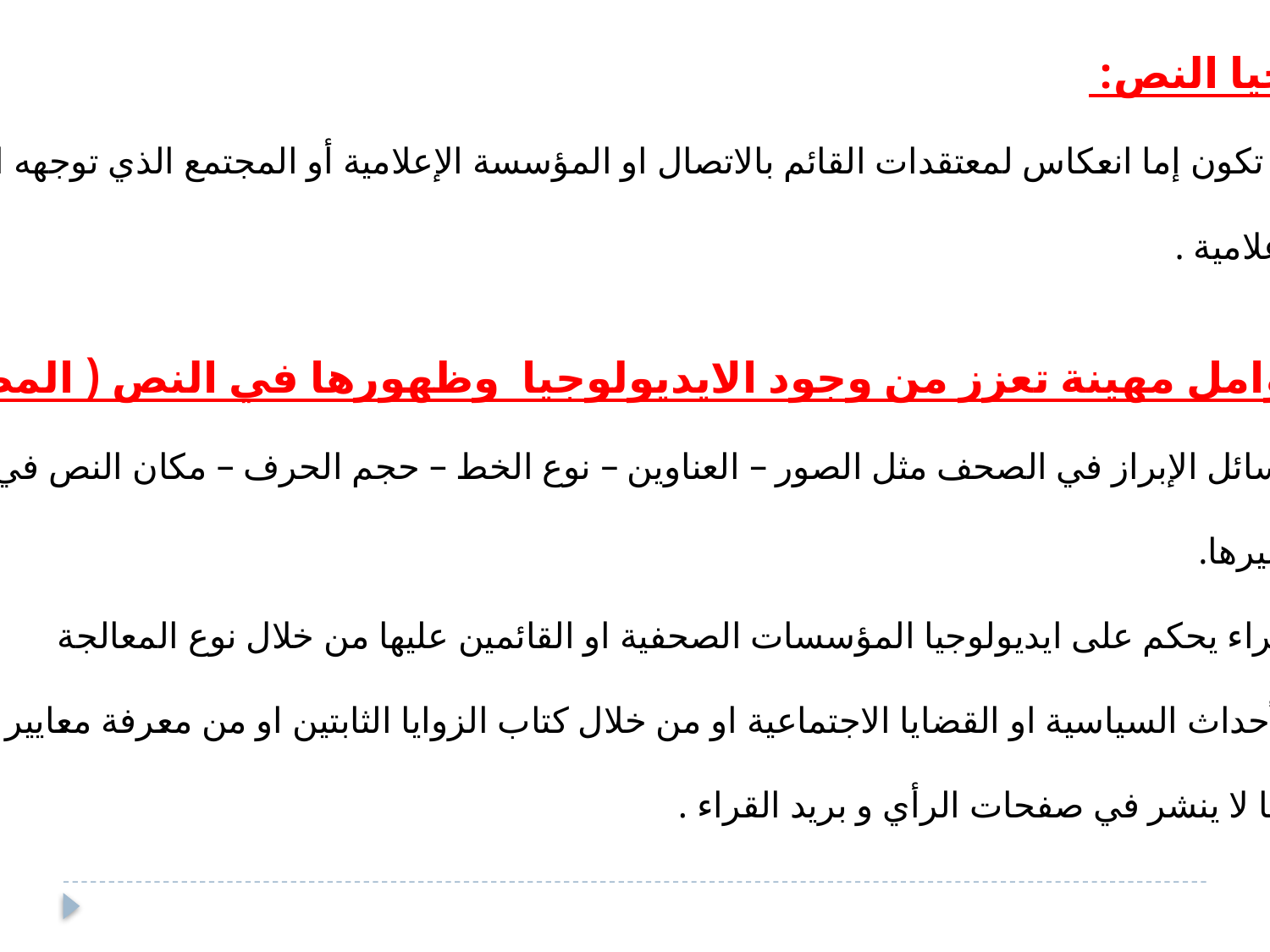

أيديولوجيا النص:

قيم و أفكار تكون إما انعكاس لمعتقدات القائم بالاتصال او المؤسسة الإعلامية أو المجتمع الذي توجهه الية

الرسالة الإعلامية .

هناك عوامل مهينة تعزز من وجود الايديولوجيا  وظهورها في النص ( المطبوع ) :

استخدام وسائل الإبراز في الصحف مثل الصور – العناوين – نوع الخط – حجم الحرف – مكان النص في

الصحيفة وغيرها.

كثير من القراء يحكم على ايديولوجيا المؤسسات الصحفية او القائمين عليها من خلال نوع المعالجة

الصحفية للأحداث السياسية او القضايا الاجتماعية او من خلال كتاب الزوايا الثابتين او من معرفة معايير

 ما ينشر وما لا ينشر في صفحات الرأي و بريد القراء .